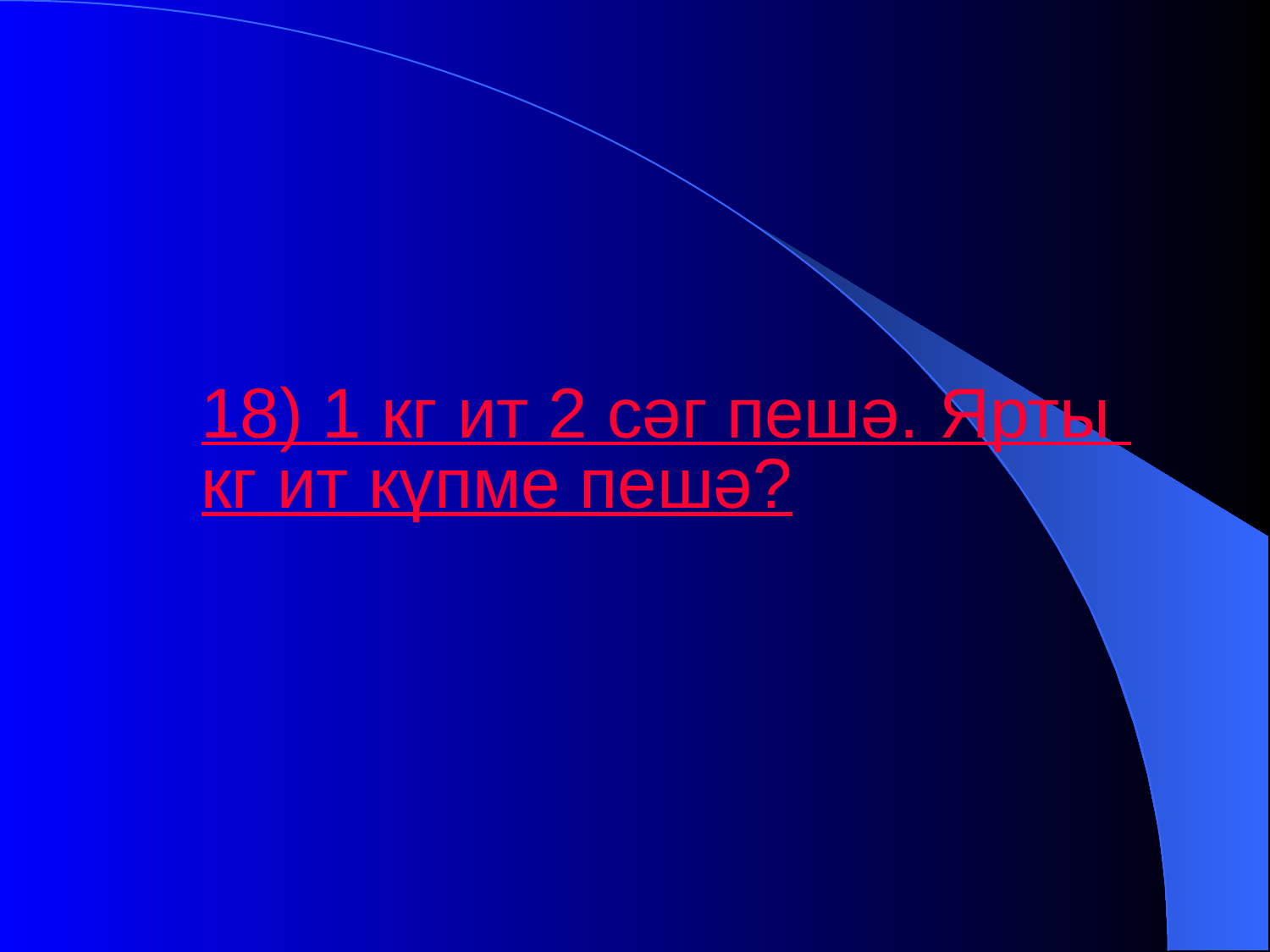

18) 1 кг ит 2 сәг пешә. Ярты кг ит күпме пешә?